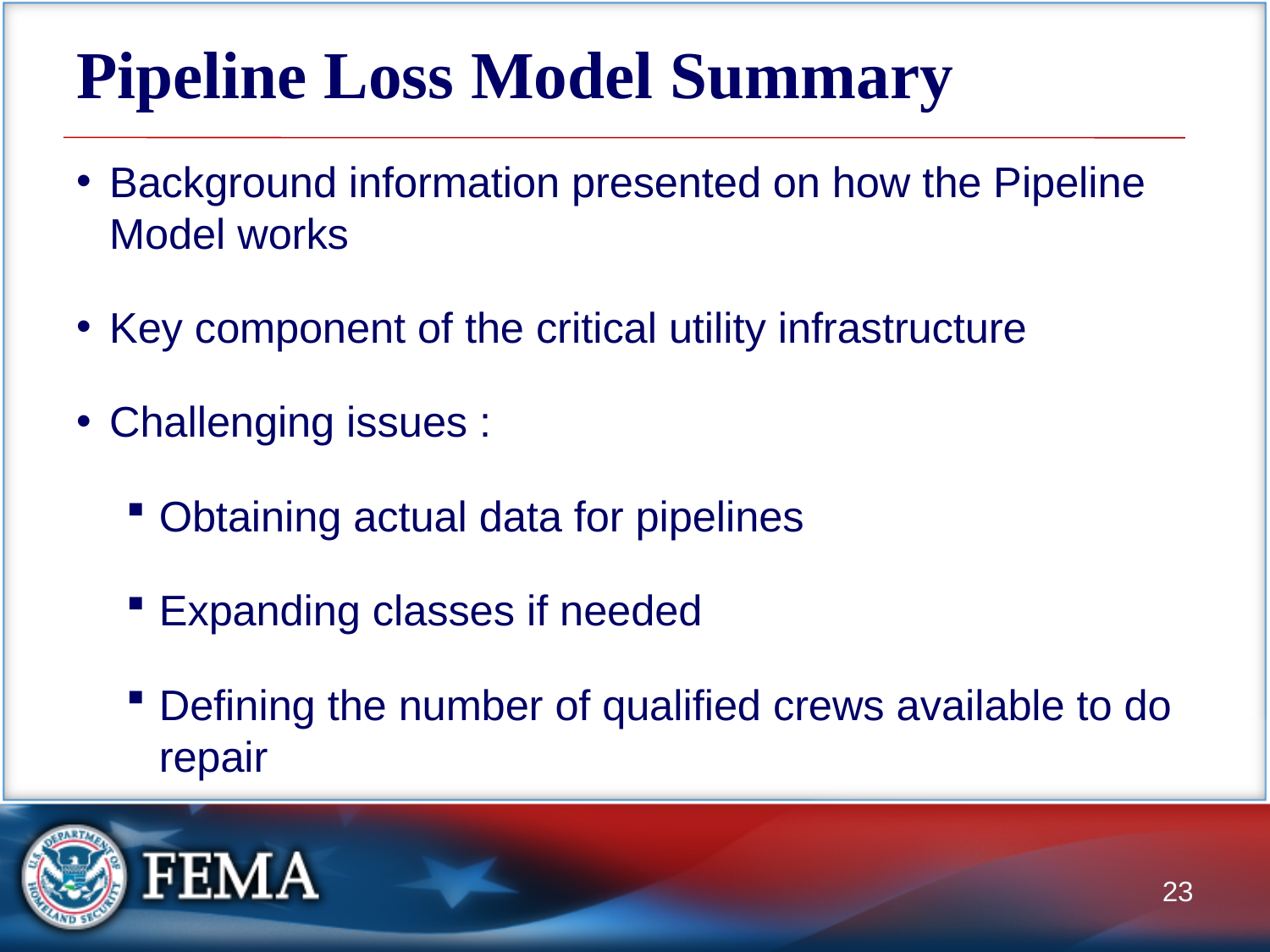

# Pipeline Loss Model Summary
Background information presented on how the Pipeline Model works
Key component of the critical utility infrastructure
Challenging issues :
Obtaining actual data for pipelines
Expanding classes if needed
Defining the number of qualified crews available to do repair
23